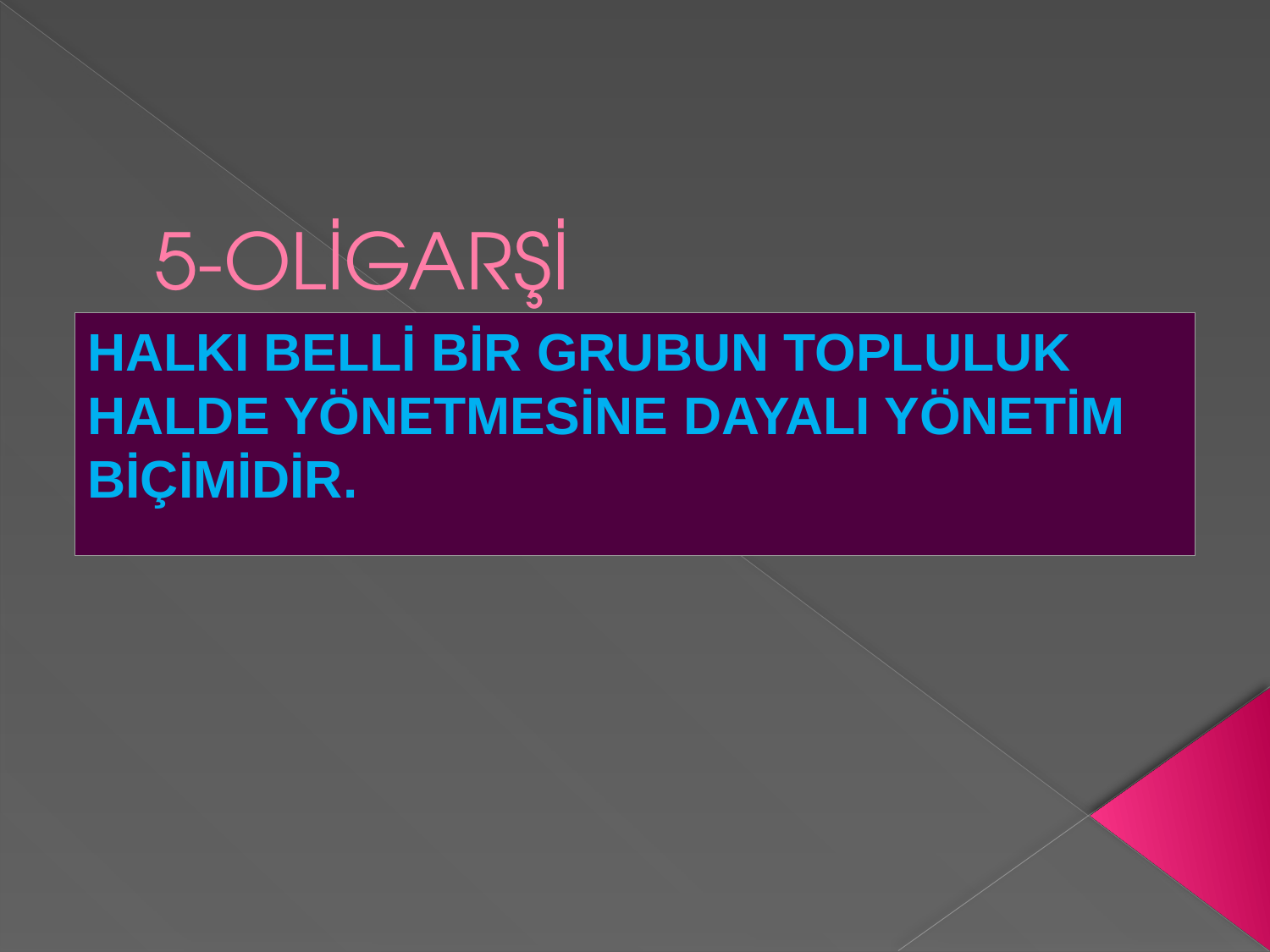

# 5-OLİGARŞİ
HALKI BELLİ BİR GRUBUN TOPLULUK HALDE YÖNETMESİNE DAYALI YÖNETİM BİÇİMİDİR.